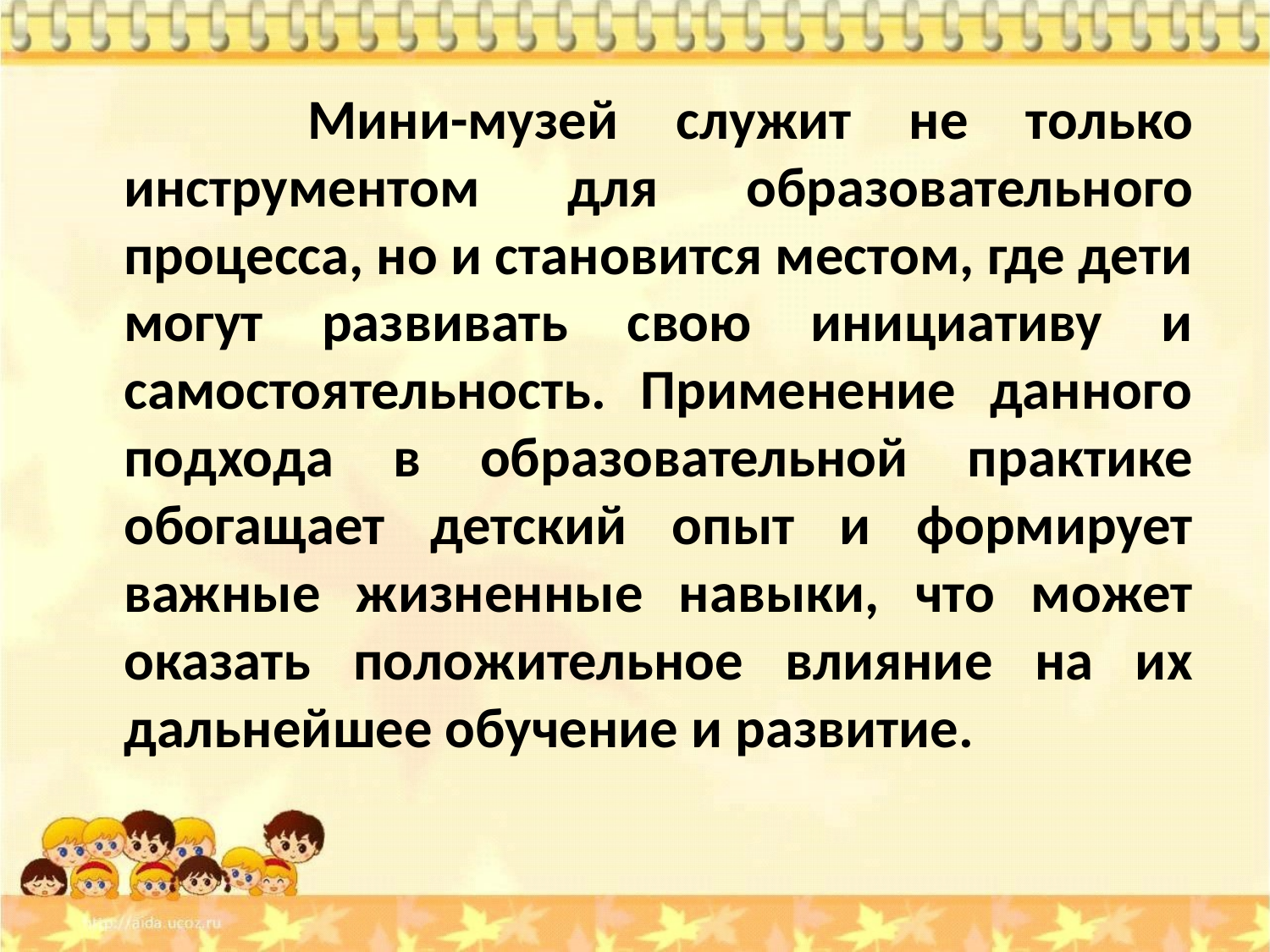

Мини-музей служит не только инструментом для образовательного процесса, но и становится местом, где дети могут развивать свою инициативу и самостоятельность. Применение данного подхода в образовательной практике обогащает детский опыт и формирует важные жизненные навыки, что может оказать положительное влияние на их дальнейшее обучение и развитие.